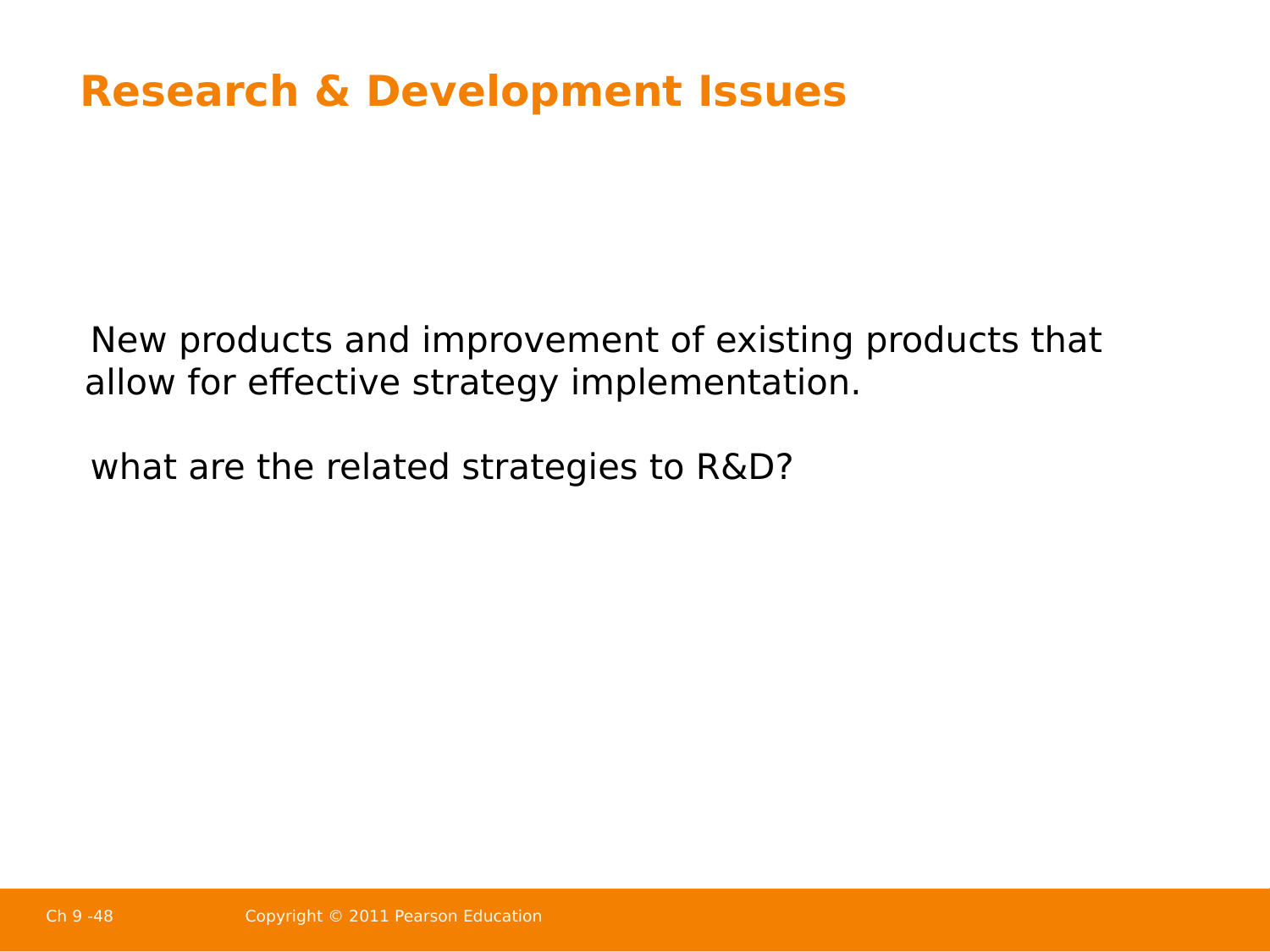

Research & Development Issues
New products and improvement of existing products that allow for effective strategy implementation.

what are the related strategies to R&D?
Ch 9 -48
Copyright © 2011 Pearson Education